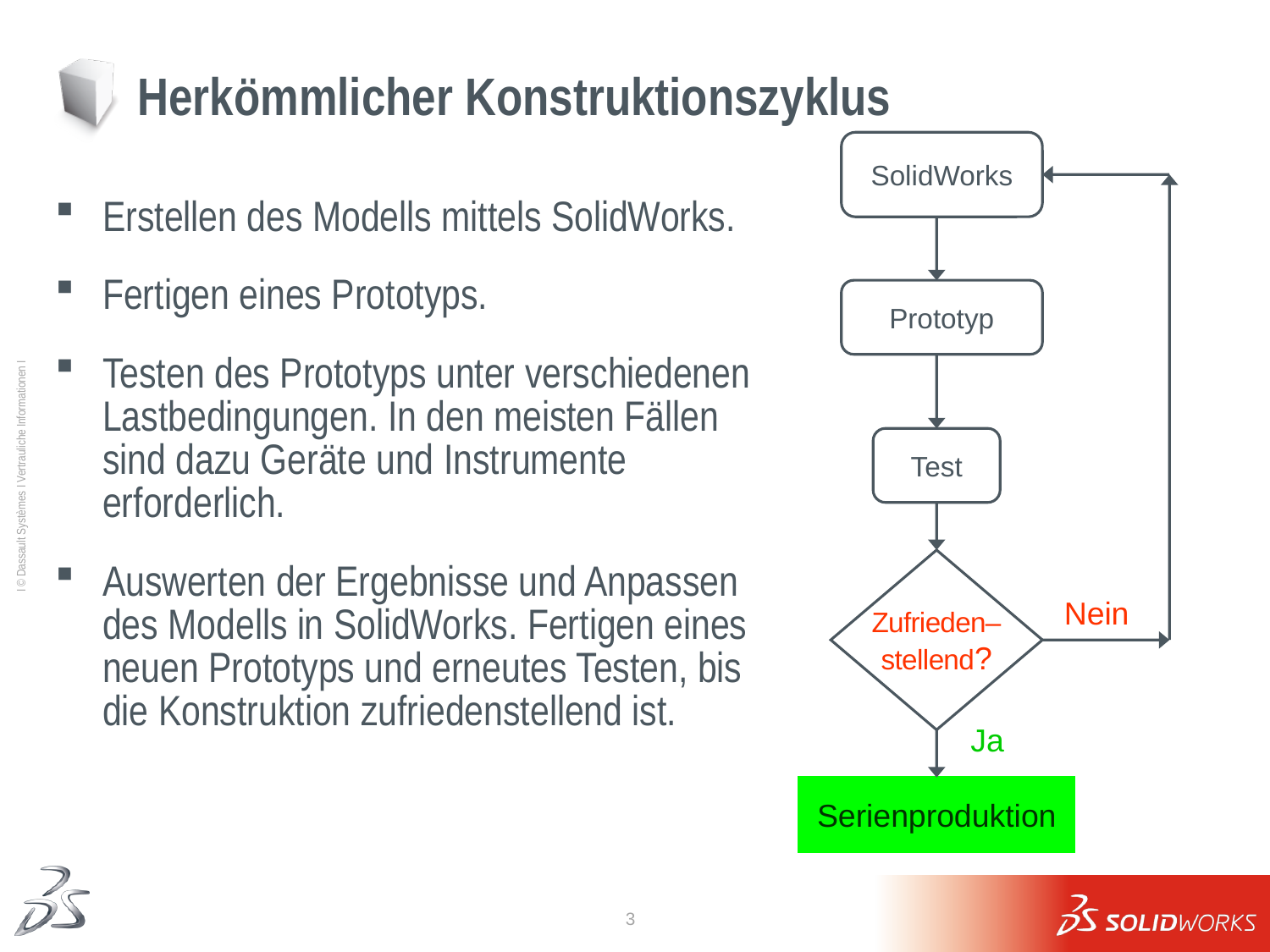

# Herkömmlicher Konstruktionszyklus
SolidWorks

Erstellen des Modells mittels SolidWorks.
Fertigen eines Prototyps.
Testen des Prototyps unter verschiedenen Lastbedingungen. In den meisten Fällen sind dazu Geräte und Instrumente erforderlich.
Auswerten der Ergebnisse und Anpassen des Modells in SolidWorks. Fertigen eines neuen Prototyps und erneutes Testen, bis die Konstruktion zufriedenstellend ist.

Prototyp

Test

Zufrieden–
stellend?
Nein

Ja

Serienproduktion